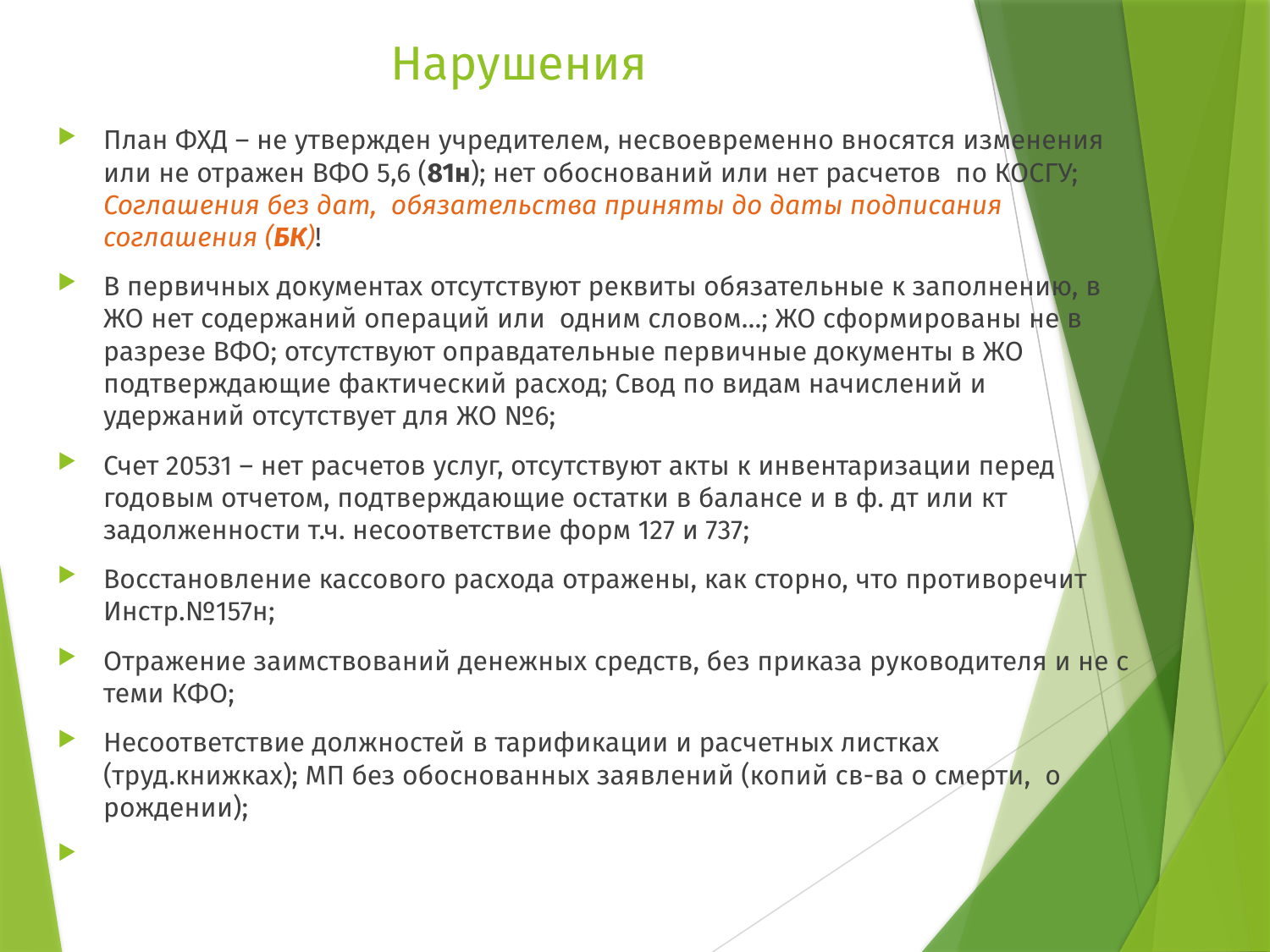

# Нарушения
План ФХД – не утвержден учредителем, несвоевременно вносятся изменения или не отражен ВФО 5,6 (81н); нет обоснований или нет расчетов  по КОСГУ; Соглашения без дат,  обязательства приняты до даты подписания соглашения (БК)!
В первичных документах отсутствуют реквиты обязательные к заполнению, в ЖО нет содержаний операций или  одним словом…; ЖО сформированы не в разрезе ВФО; отсутствуют оправдательные первичные документы в ЖО подтверждающие фактический расход; Свод по видам начислений и удержаний отсутствует для ЖО №6;
Счет 20531 – нет расчетов услуг, отсутствуют акты к инвентаризации перед годовым отчетом, подтверждающие остатки в балансе и в ф. дт или кт задолженности т.ч. несоответствие форм 127 и 737;
Восстановление кассового расхода отражены, как сторно, что противоречит Инстр.№157н;
Отражение заимствований денежных средств, без приказа руководителя и не с теми КФО;
Несоответствие должностей в тарификации и расчетных листках (труд.книжках); МП без обоснованных заявлений (копий св-ва о смерти,  о рождении);